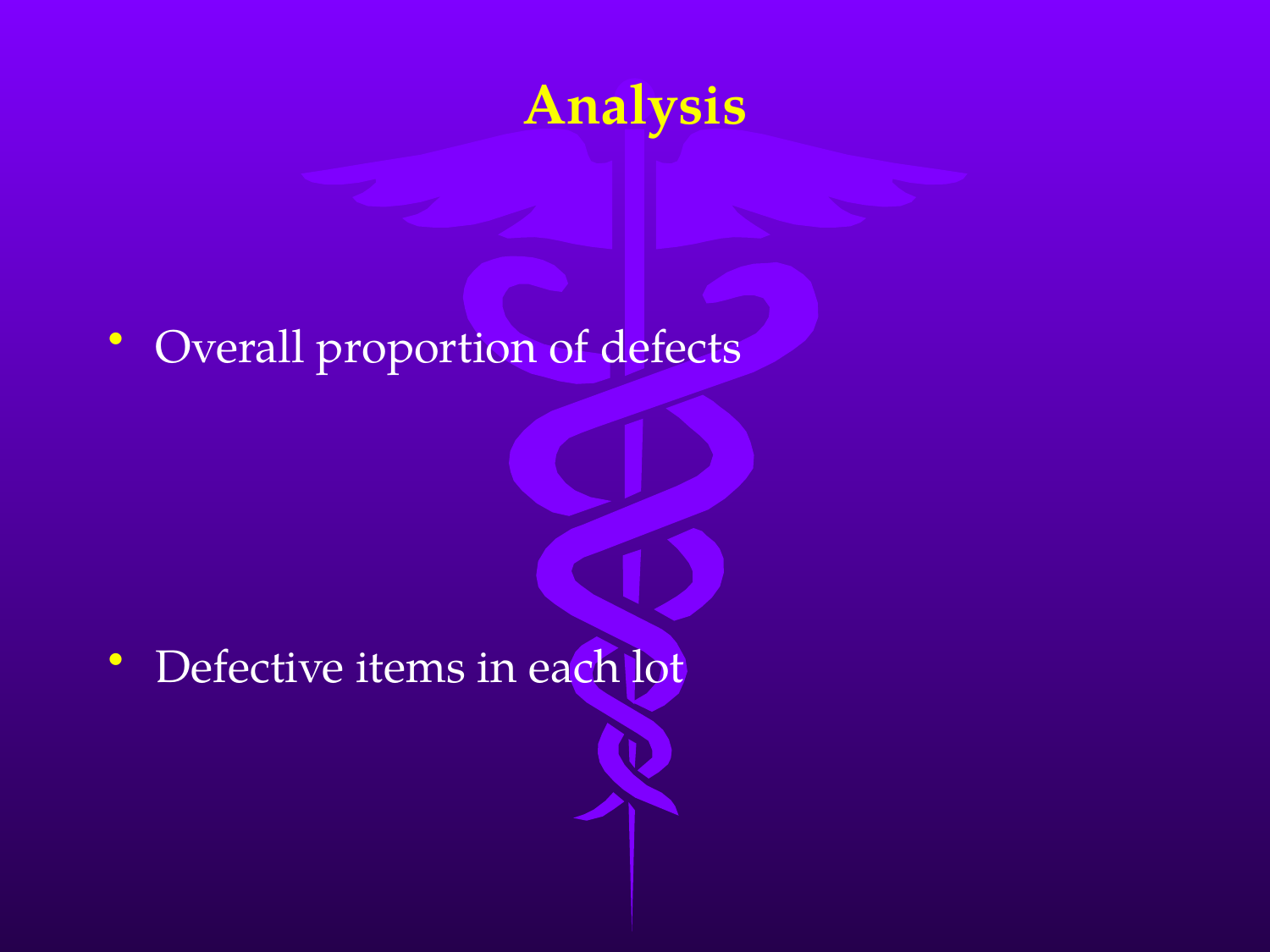

# Analysis

Overall proportion of defects

Defective items in each lot